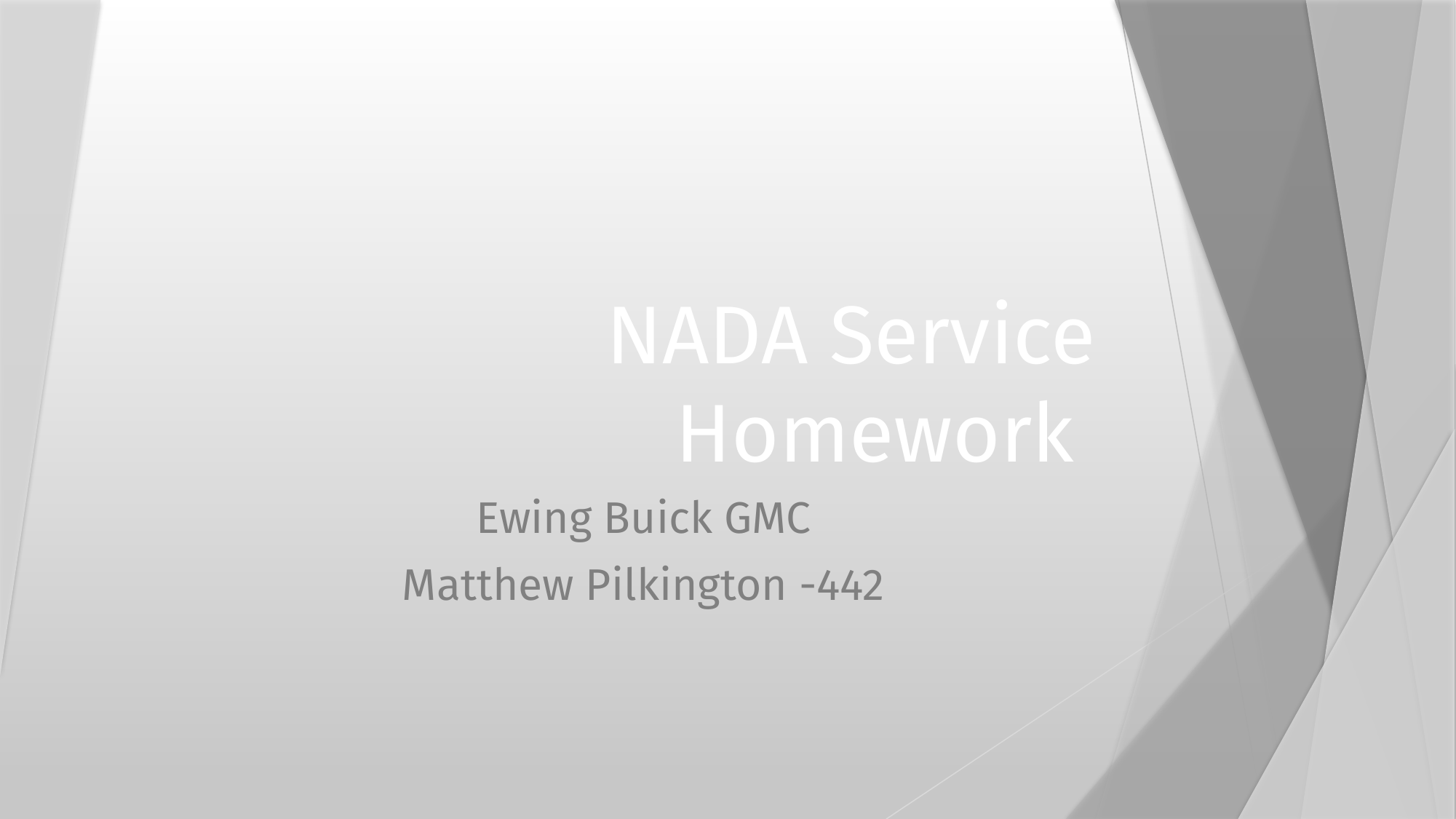

# NADA Service Homework
Ewing Buick GMC
Matthew Pilkington -442